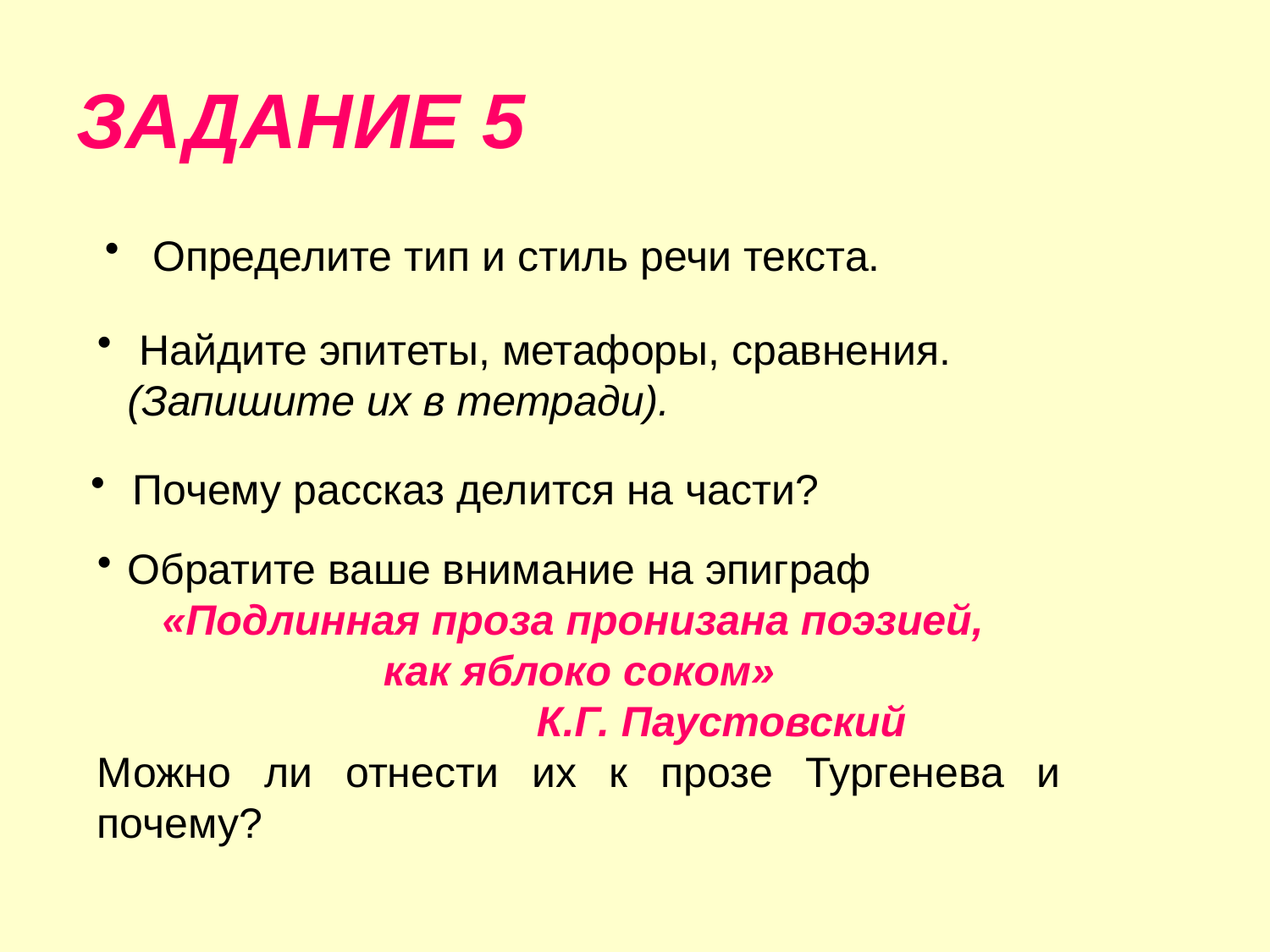

# ЗАДАНИЕ 5
Определите тип и стиль речи текста.
 Найдите эпитеты, метафоры, сравнения. (Запишите их в тетради).
 Почему рассказ делится на части?
Обратите ваше внимание на эпиграф
«Подлинная проза пронизана поэзией,
как яблоко соком»
                        К.Г. Паустовский
Можно ли отнести их к прозе Тургенева и почему?